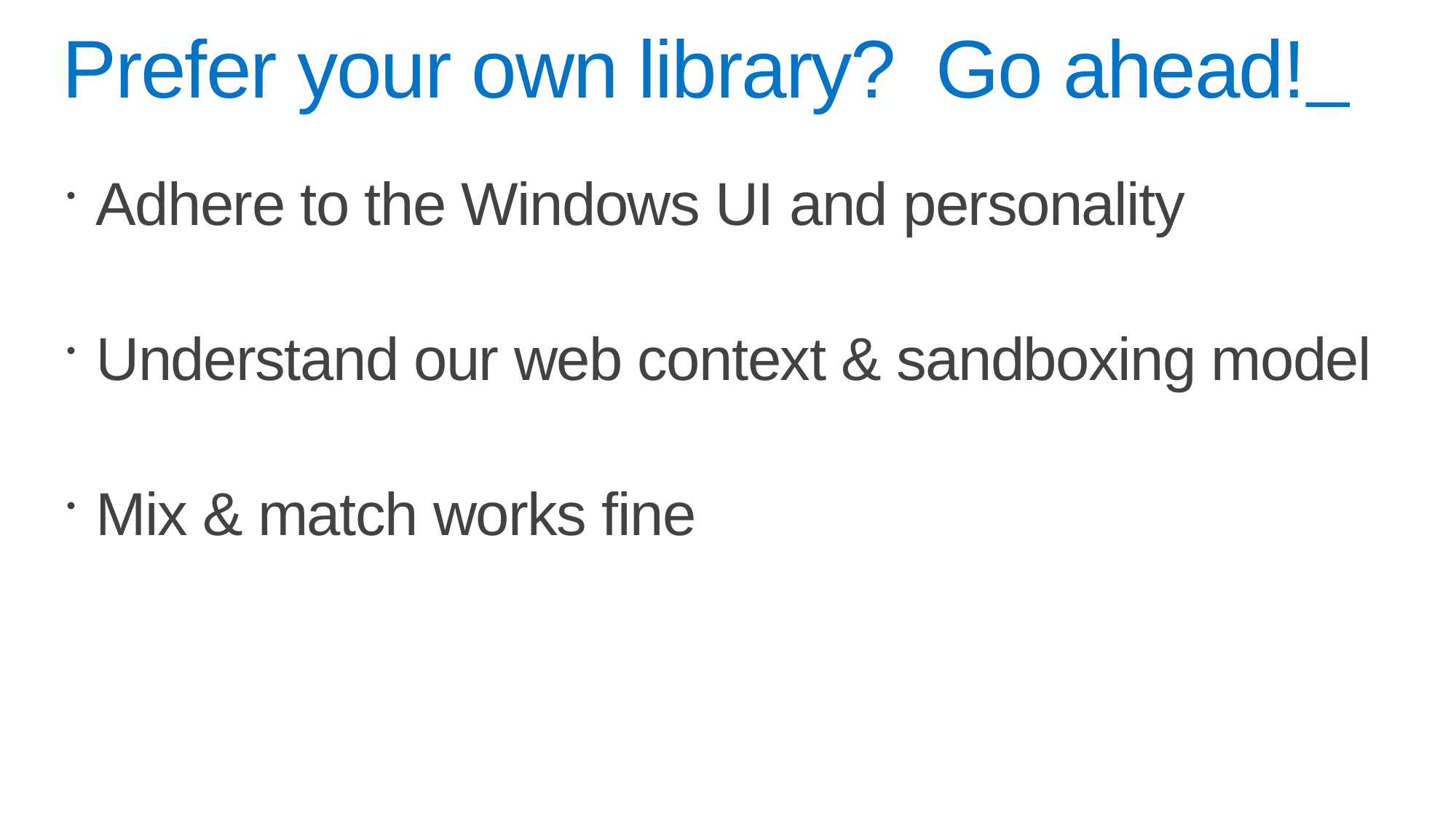

# Prefer your own library? 	Go ahead!
Adhere to the Windows UI and personality

Understand our web context & sandboxing model

Mix & match works fine